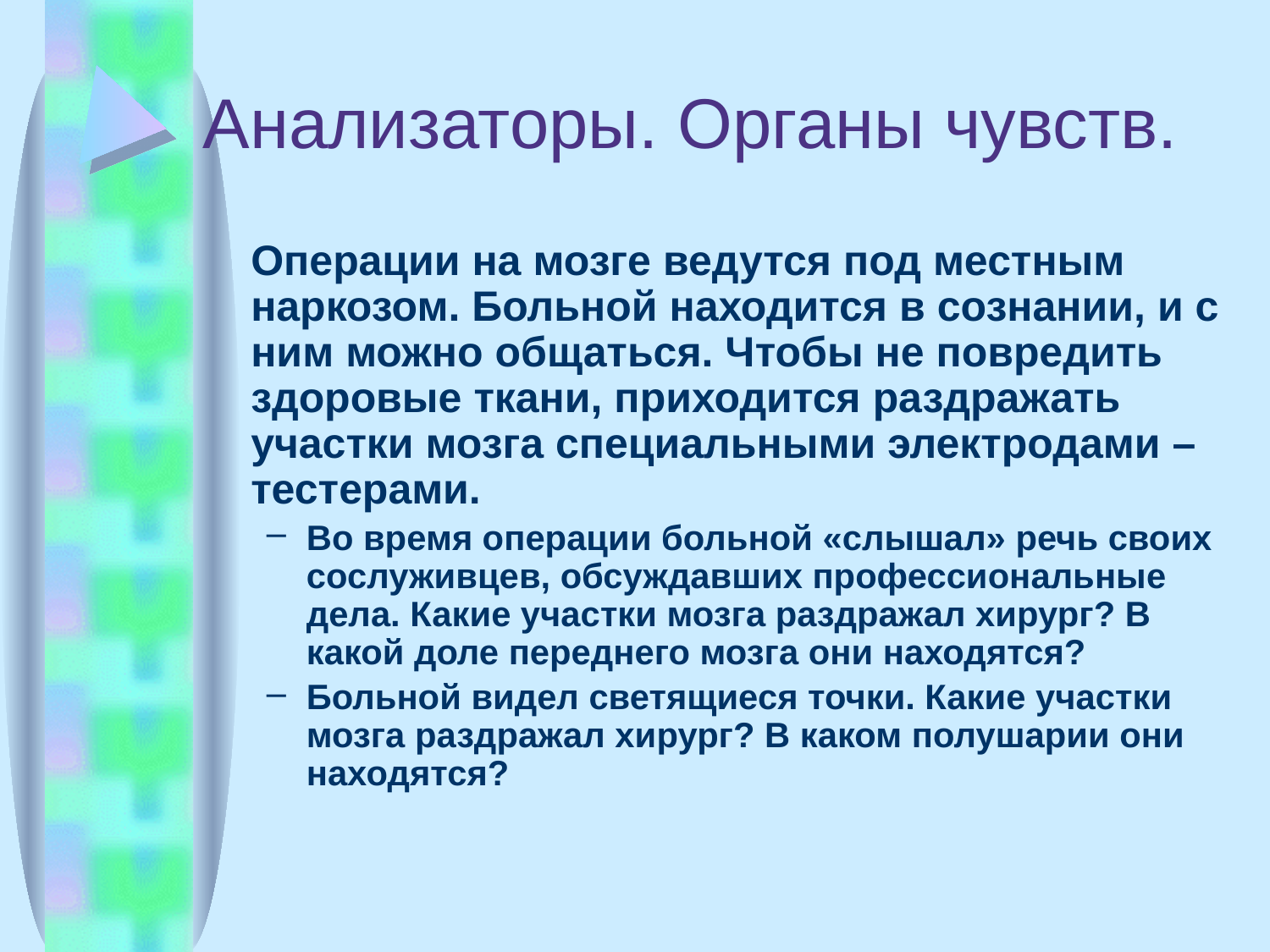

# Анализаторы. Органы чувств.
	Операции на мозге ведутся под местным наркозом. Больной находится в сознании, и с ним можно общаться. Чтобы не повредить здоровые ткани, приходится раздражать участки мозга специальными электродами – тестерами.
Во время операции больной «слышал» речь своих сослуживцев, обсуждавших профессиональные дела. Какие участки мозга раздражал хирург? В какой доле переднего мозга они находятся?
Больной видел светящиеся точки. Какие участки мозга раздражал хирург? В каком полушарии они находятся?